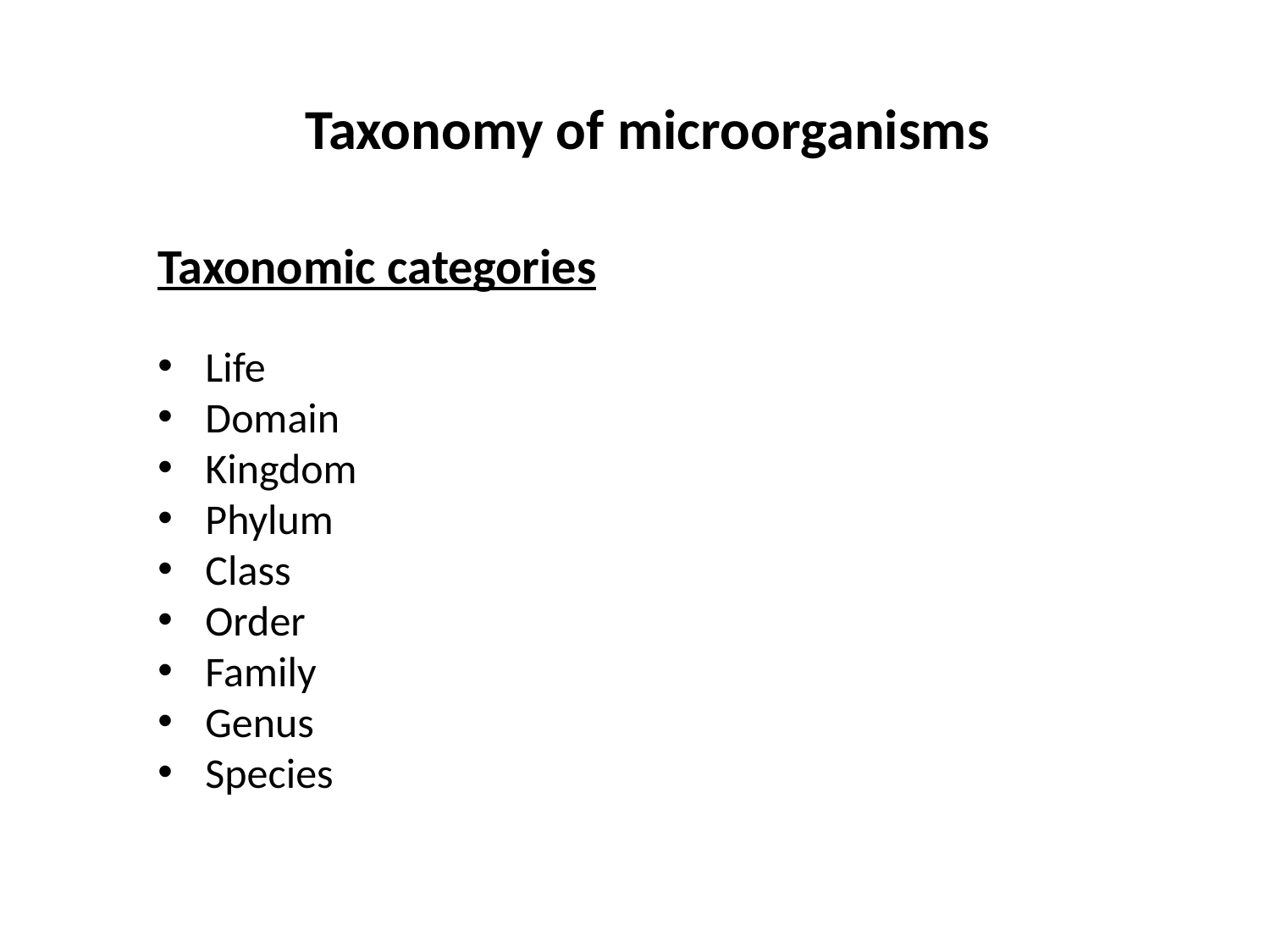

Taxonomy of microorganisms
Taxonomic categories

Life
Domain
Kingdom
Phylum
Class
Order
Family
Genus
Species